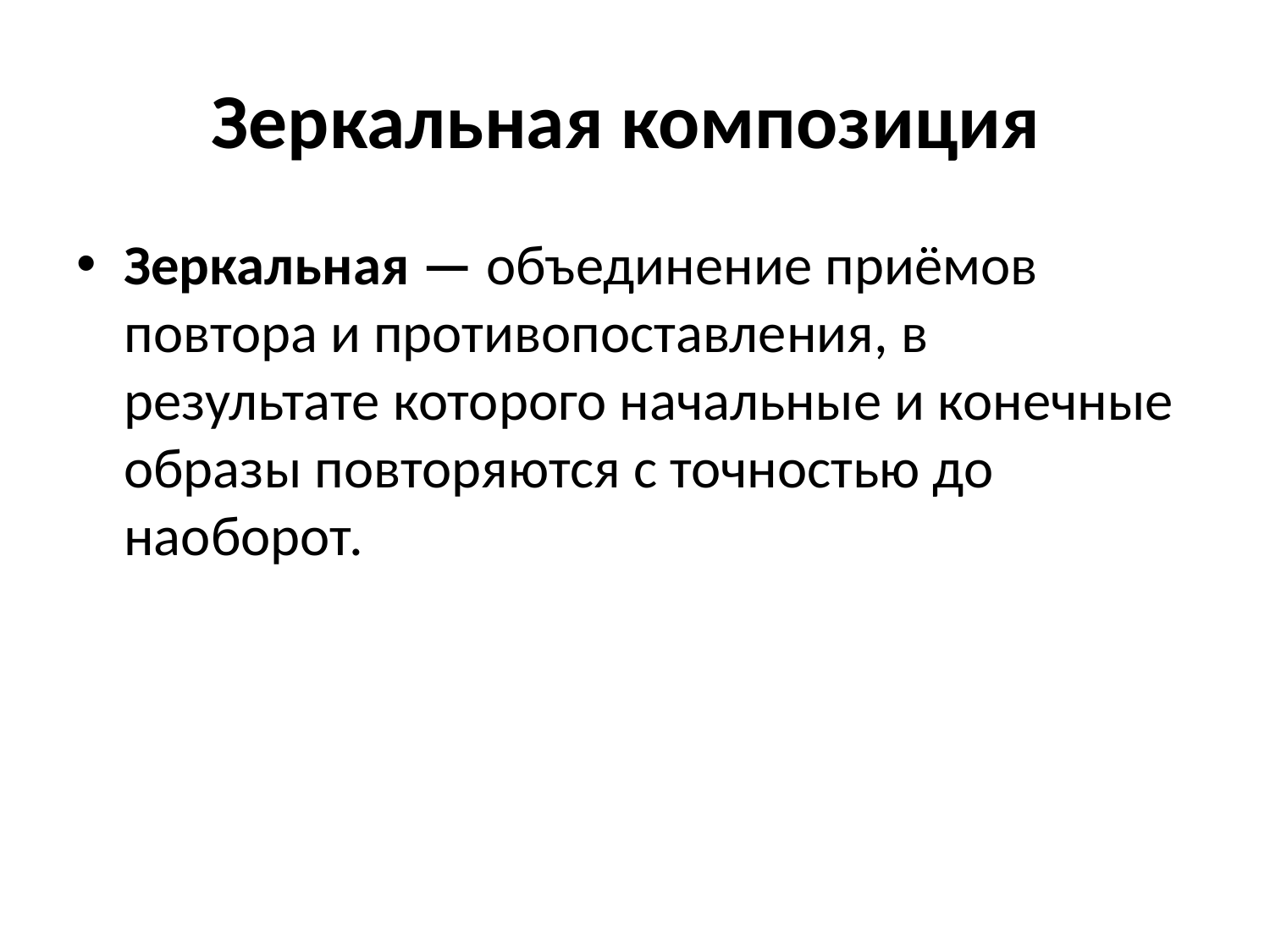

# Зеркальная композиция
Зеркальная — объединение приёмов повтора и противопоставления, в результате которого начальные и конечные образы повторяются с точностью до наоборот.